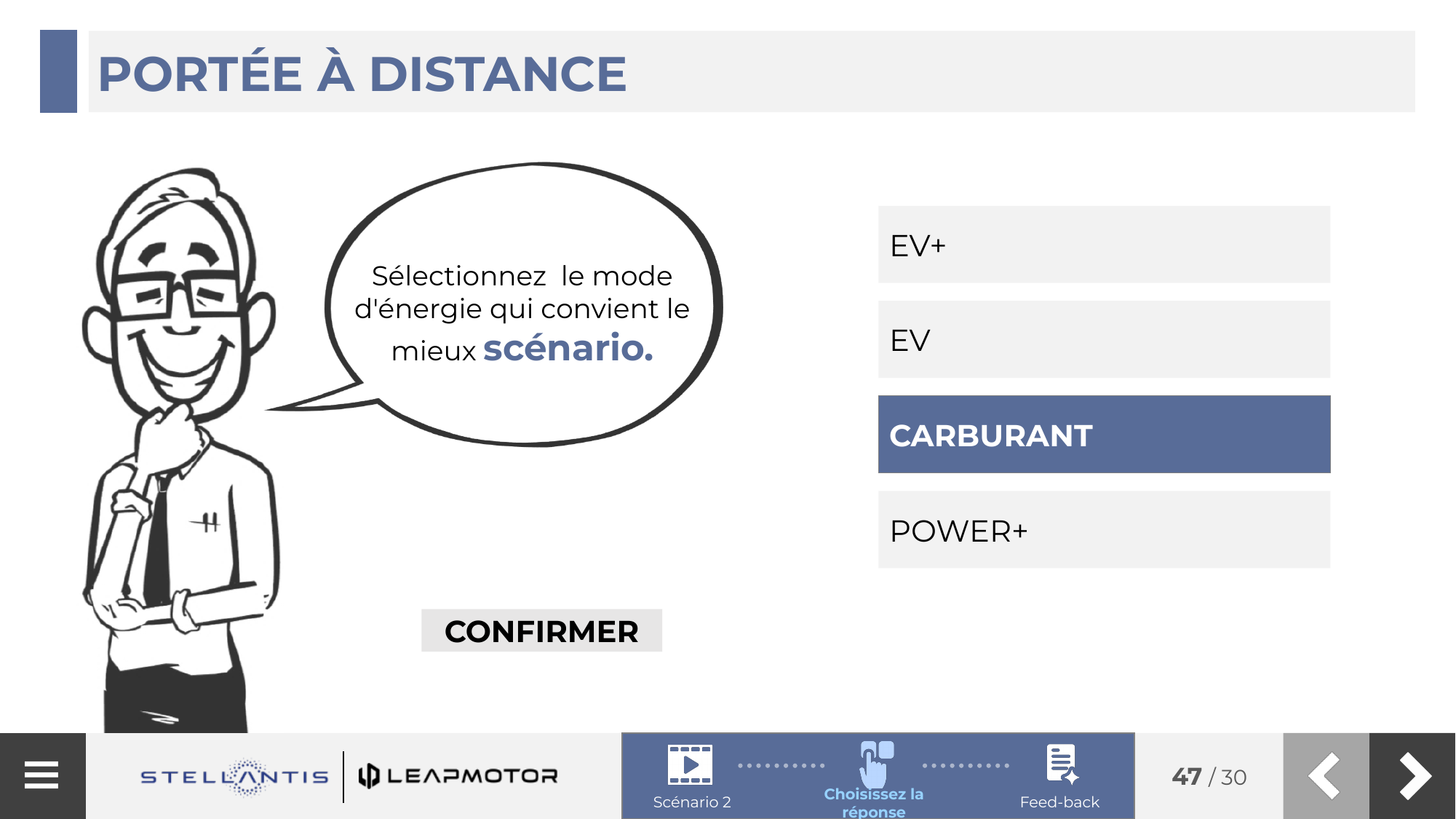

Portée à distance
EV+
EV
CARBURANT
POWER+
CONFIRMER
Scénario 2